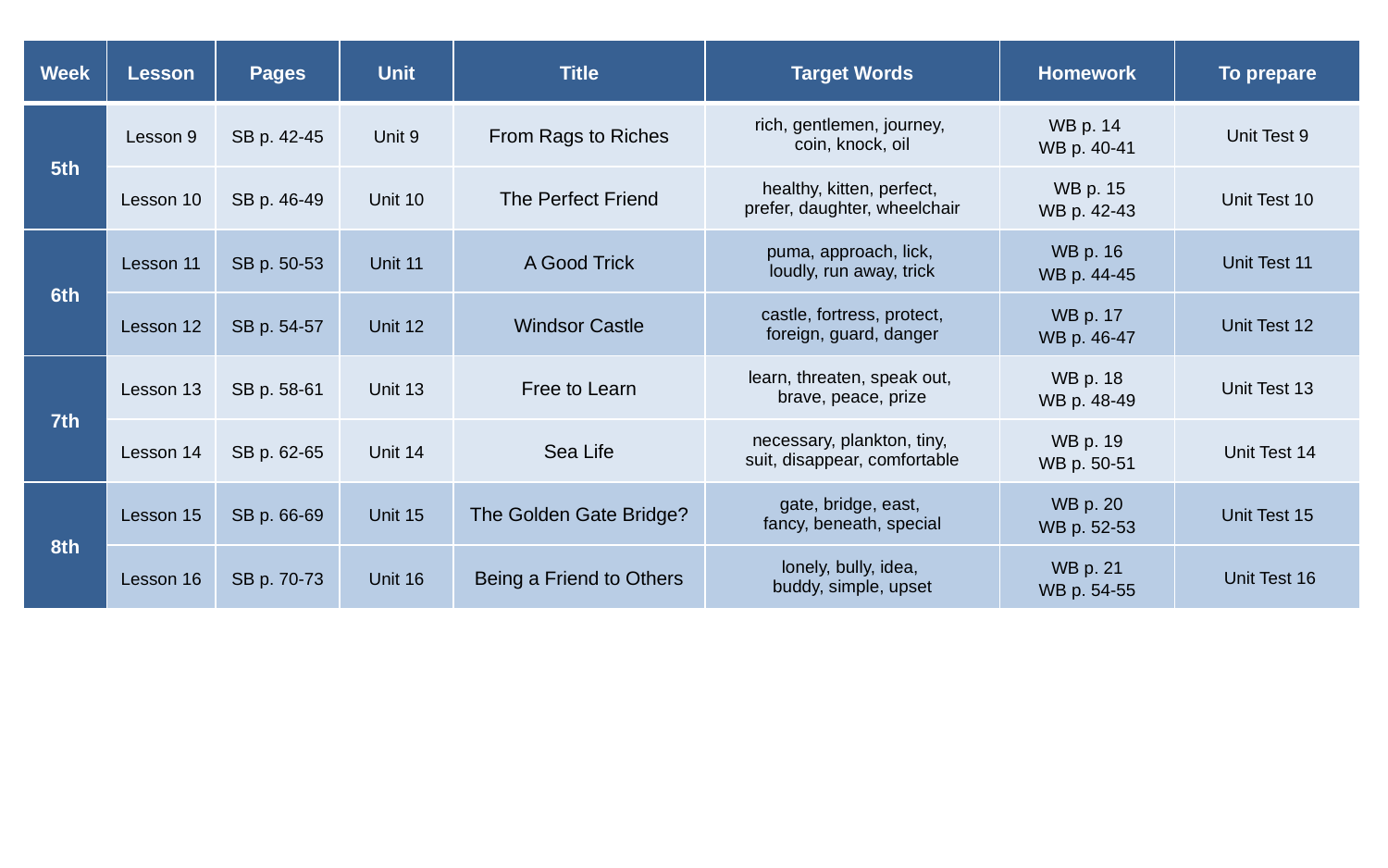

| Week | Lesson | Pages | Unit | Title | Target Words | Homework | To prepare |
| --- | --- | --- | --- | --- | --- | --- | --- |
| 5th | Lesson 9 | SB p. 42-45 | Unit 9 | From Rags to Riches | rich, gentlemen, journey, coin, knock, oil | WB p. 14 WB p. 40-41 | Unit Test 9 |
|  | Lesson 10 | SB p. 46-49 | Unit 10 | The Perfect Friend | healthy, kitten, perfect, prefer, daughter, wheelchair | WB p. 15 WB p. 42-43 | Unit Test 10 |
| 6th | Lesson 11 | SB p. 50-53 | Unit 11 | A Good Trick | puma, approach, lick, loudly, run away, trick | WB p. 16 WB p. 44-45 | Unit Test 11 |
|  | Lesson 12 | SB p. 54-57 | Unit 12 | Windsor Castle | castle, fortress, protect, foreign, guard, danger | WB p. 17 WB p. 46-47 | Unit Test 12 |
| 7th | Lesson 13 | SB p. 58-61 | Unit 13 | Free to Learn | learn, threaten, speak out, brave, peace, prize | WB p. 18 WB p. 48-49 | Unit Test 13 |
|  | Lesson 14 | SB p. 62-65 | Unit 14 | Sea Life | necessary, plankton, tiny, suit, disappear, comfortable | WB p. 19 WB p. 50-51 | Unit Test 14 |
| 8th | Lesson 15 | SB p. 66-69 | Unit 15 | The Golden Gate Bridge? | gate, bridge, east, fancy, beneath, special | WB p. 20 WB p. 52-53 | Unit Test 15 |
|  | Lesson 16 | SB p. 70-73 | Unit 16 | Being a Friend to Others | lonely, bully, idea, buddy, simple, upset | WB p. 21 WB p. 54-55 | Unit Test 16 |